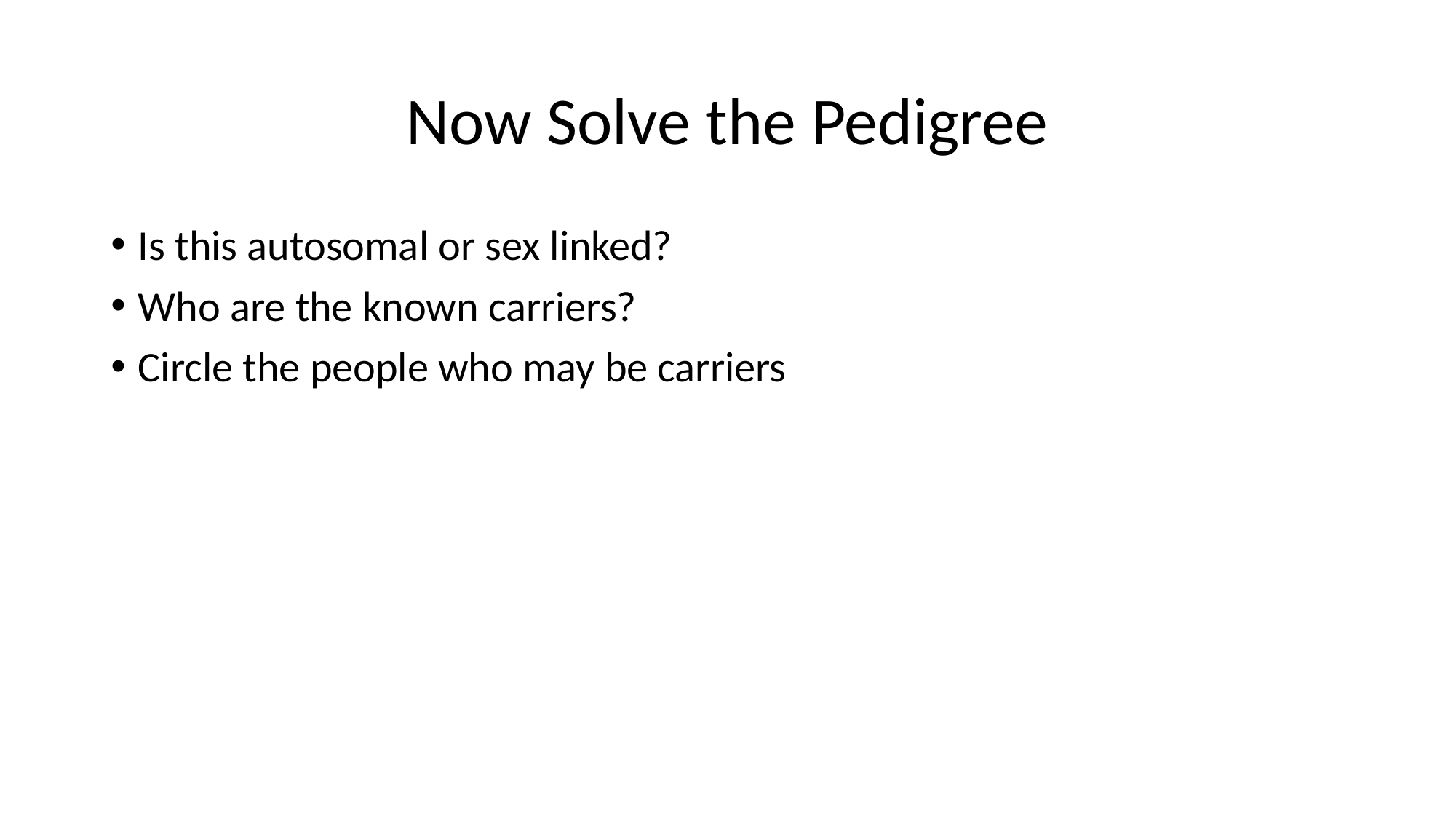

# Now Solve the Pedigree
Is this autosomal or sex linked?
Who are the known carriers?
Circle the people who may be carriers